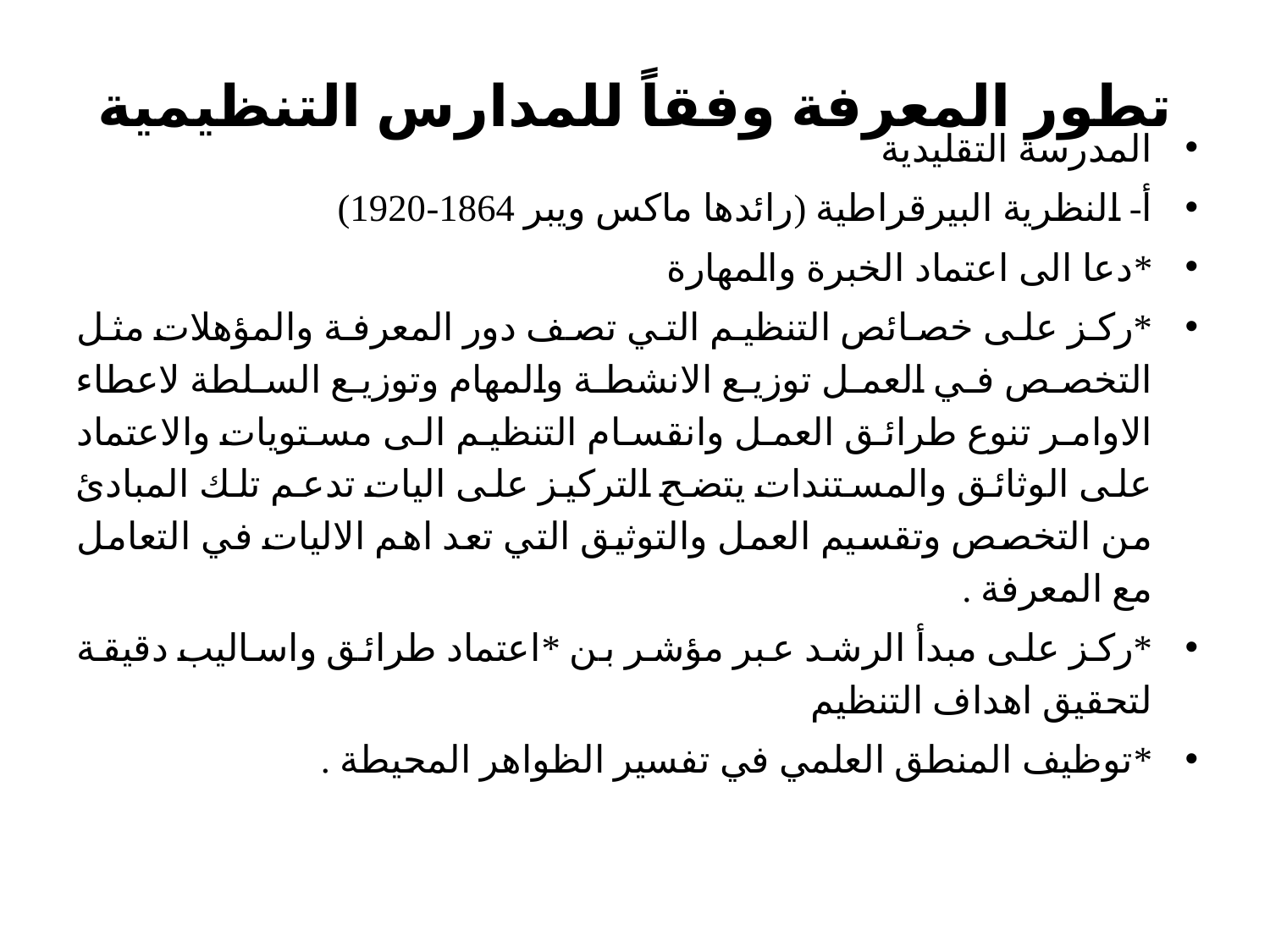

# تطور المعرفة وفقاً للمدارس التنظيمية
المدرسة التقليدية
أ- النظرية البيرقراطية (رائدها ماكس ويبر 1864-1920)
*دعا الى اعتماد الخبرة والمهارة
*ركز على خصائص التنظيم التي تصف دور المعرفة والمؤهلات مثل التخصص في العمل توزيع الانشطة والمهام وتوزيع السلطة لاعطاء الاوامر تنوع طرائق العمل وانقسام التنظيم الى مستويات والاعتماد على الوثائق والمستندات يتضح التركيز على اليات تدعم تلك المبادئ من التخصص وتقسيم العمل والتوثيق التي تعد اهم الاليات في التعامل مع المعرفة .
*ركز على مبدأ الرشد عبر مؤشر بن *اعتماد طرائق واساليب دقيقة لتحقيق اهداف التنظيم
*توظيف المنطق العلمي في تفسير الظواهر المحيطة .